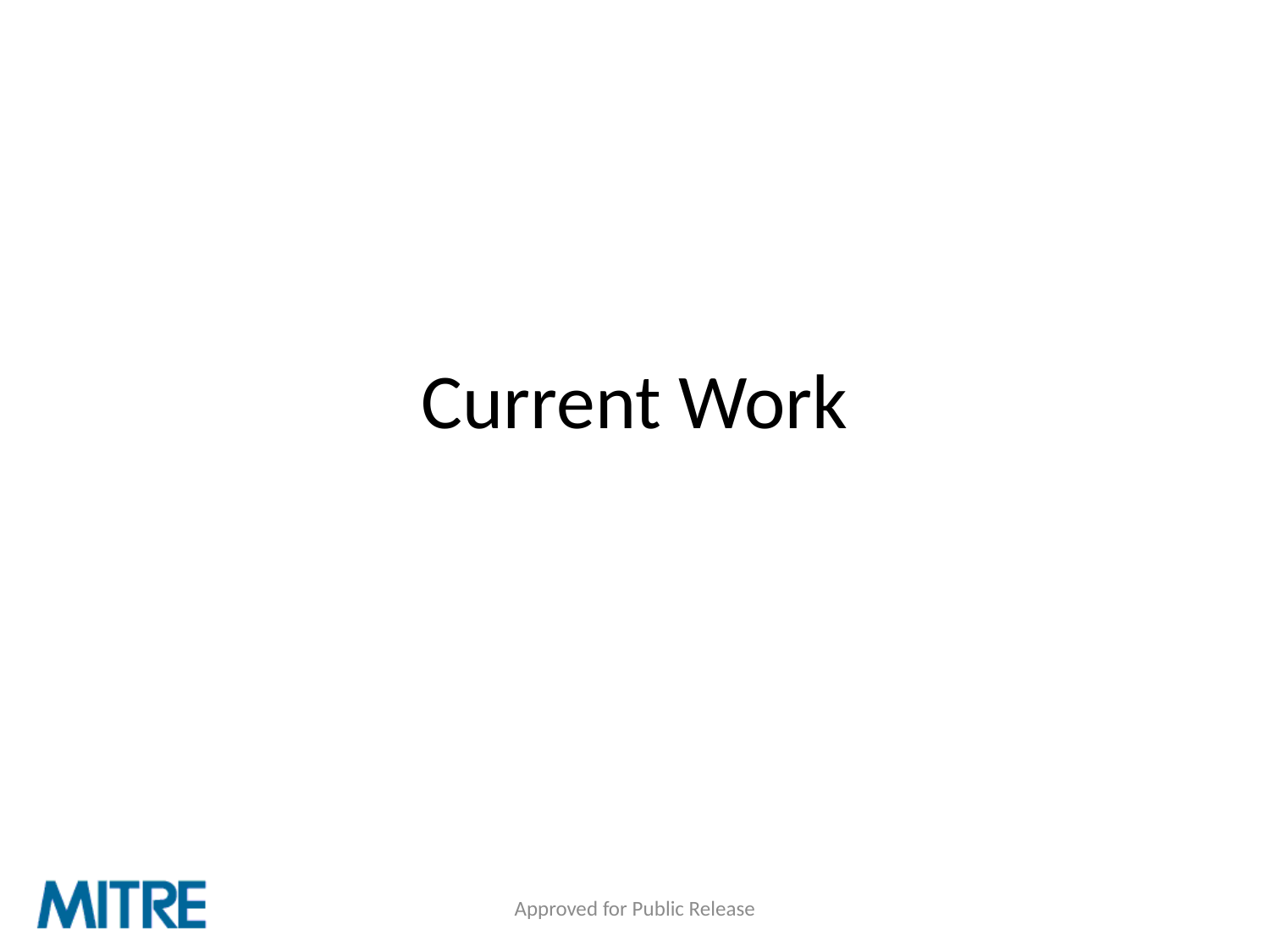

# Current Work
Approved for Public Release